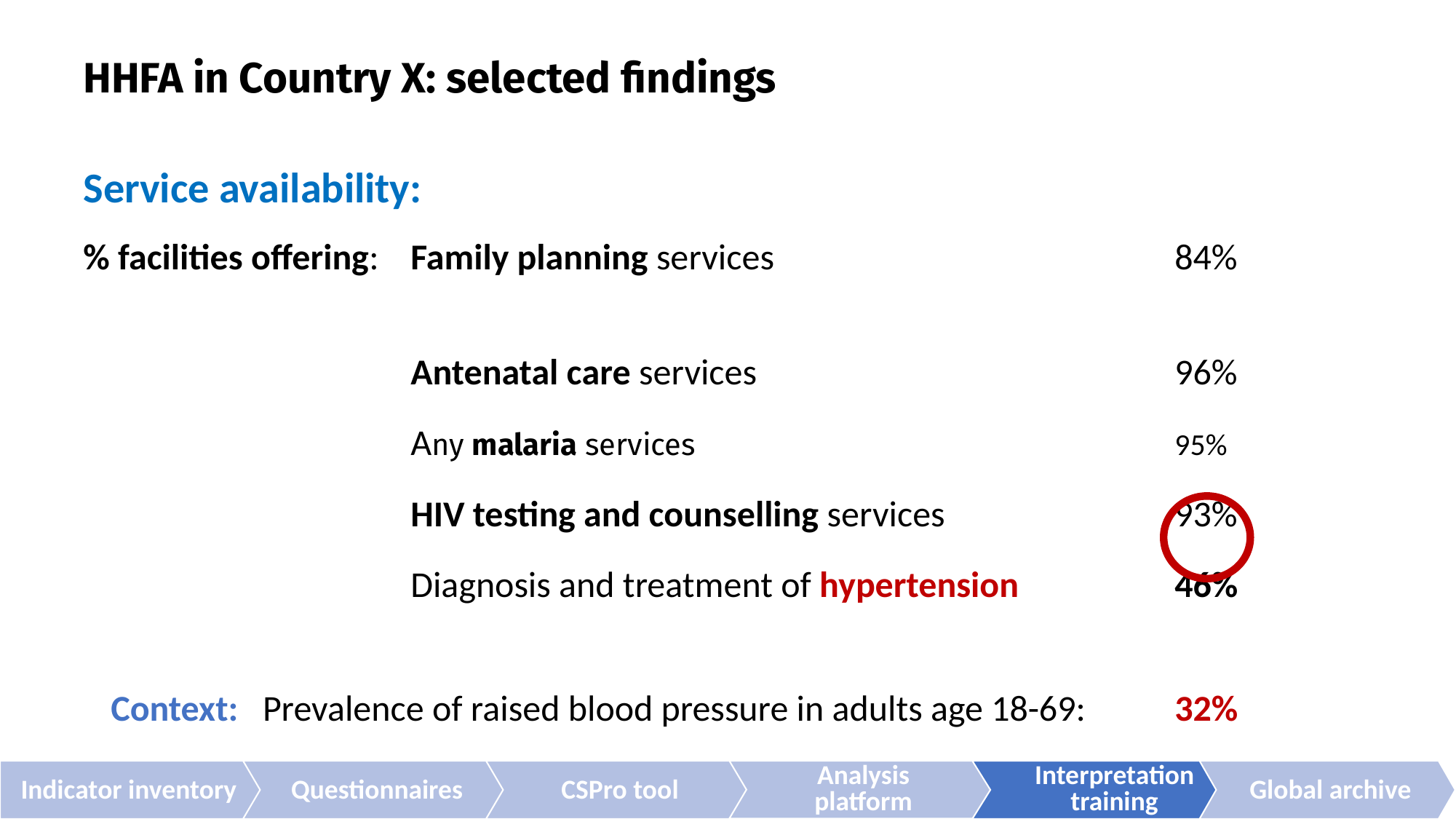

# HHFA in Country X: selected findings

Service availability:

% facilities offering: 	Family planning services       				84%
			Antenatal care services				96%
			Any malaria services					95%
			HIV testing and counselling services			93%
			Diagnosis and treatment of hypertension		46%

    Context:   Prevalence of raised blood pressure in adults age 18-69:	32%

Indicator inventory
Questionnaires
CSPro tool
Analysis platform
Interpretation
training
Global archive